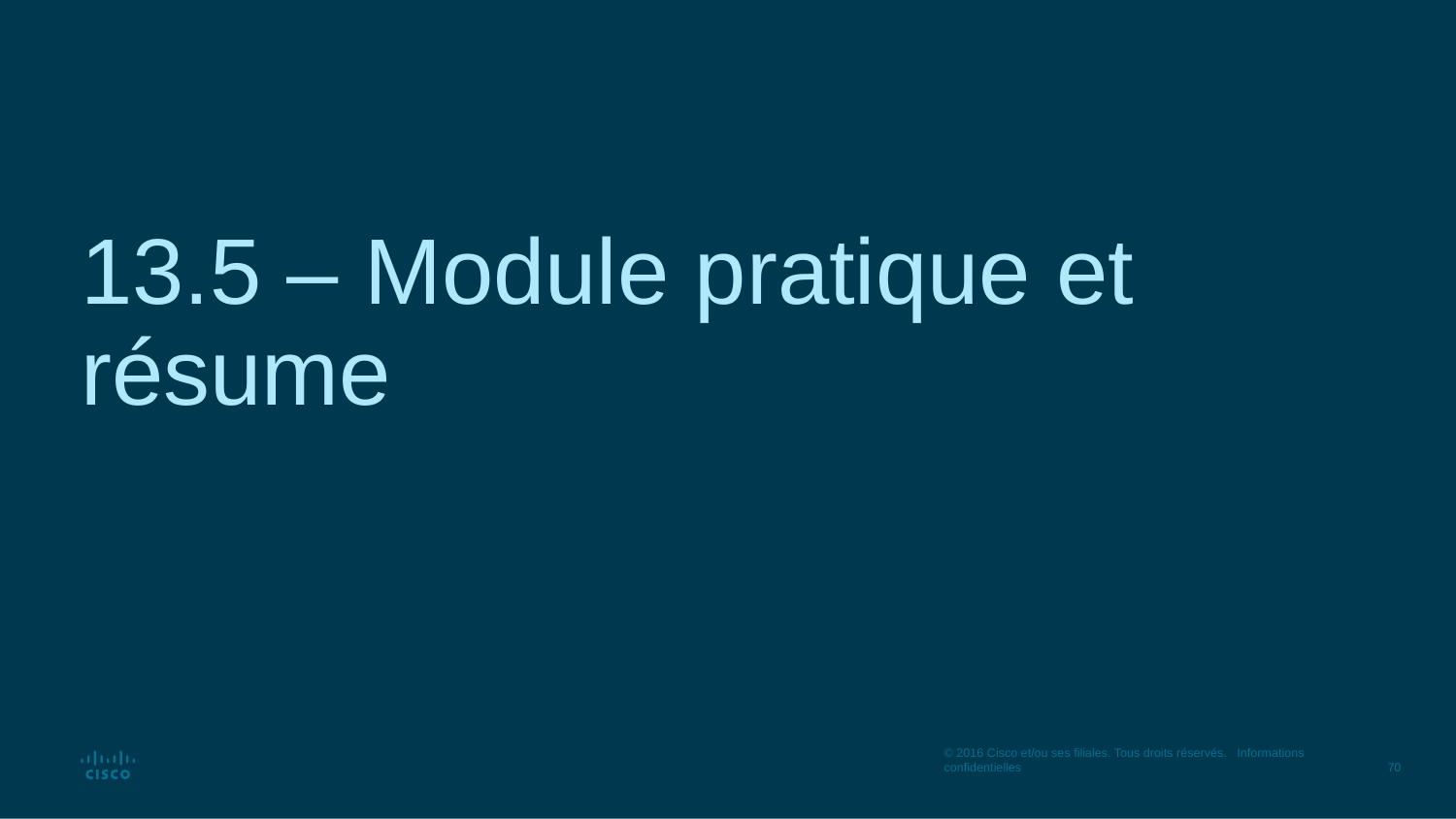

# 13.5 – Module pratique et résume